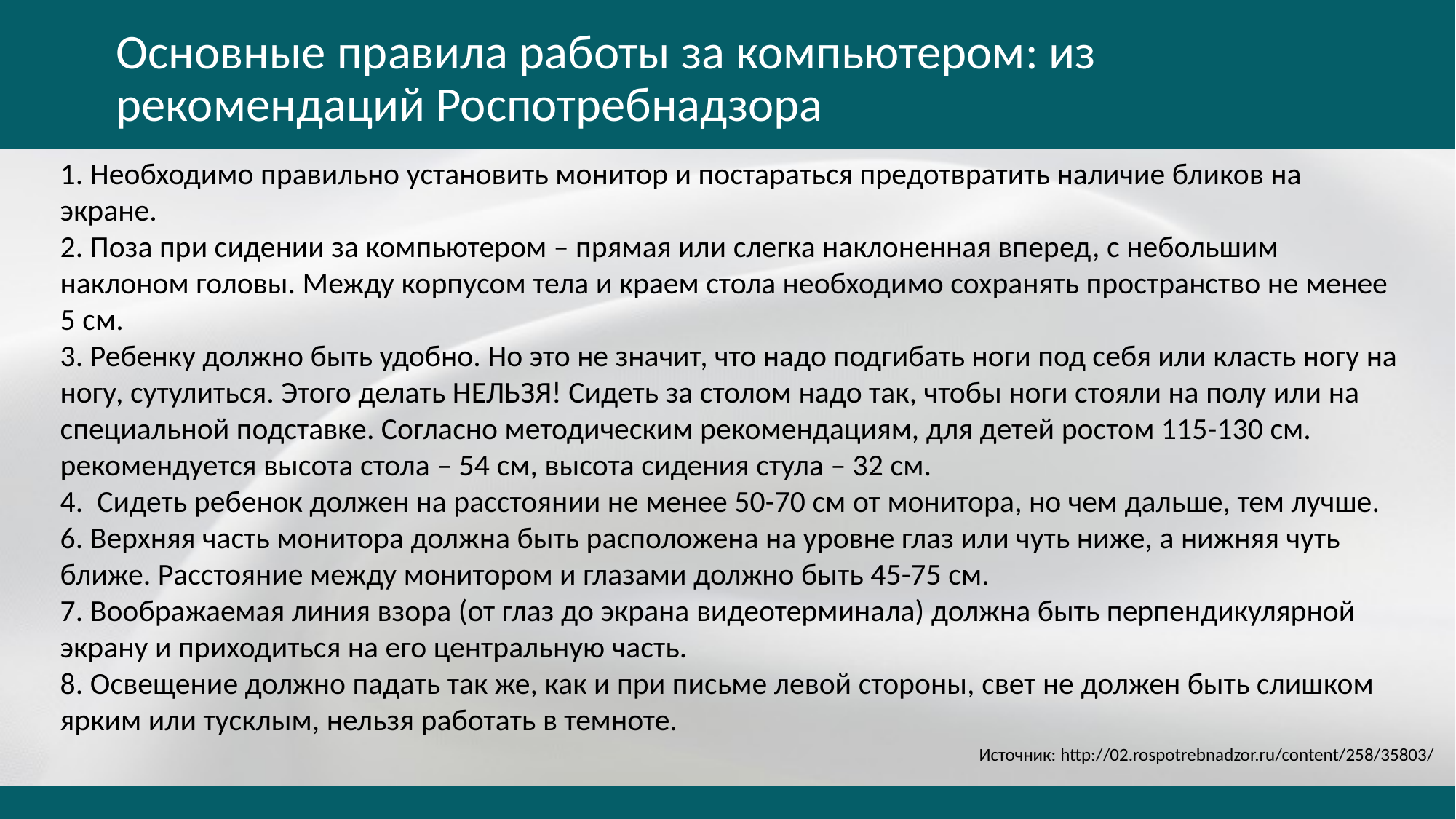

# Основные правила работы за компьютером: из рекомендаций Роспотребнадзора

1. Необходимо правильно установить монитор и постараться предотвратить наличие бликов на экране.
2. Поза при сидении за компьютером – прямая или слегка наклоненная вперед, с небольшим наклоном головы. Между корпусом тела и краем стола необходимо сохранять пространство не менее 5 см.
3. Ребенку должно быть удобно. Но это не значит, что надо подгибать ноги под себя или класть ногу на ногу, сутулиться. Этого делать НЕЛЬЗЯ! Сидеть за столом надо так, чтобы ноги стояли на полу или на специальной подставке. Согласно методическим рекомендациям, для детей ростом 115-130 см. рекомендуется высота стола – 54 см, высота сидения стула – 32 см.
4.  Сидеть ребенок должен на расстоянии не менее 50-70 см от монитора, но чем дальше, тем лучше.
6. Верхняя часть монитора должна быть расположена на уровне глаз или чуть ниже, а нижняя чуть ближе. Расстояние между монитором и глазами должно быть 45-75 см.
7. Воображаемая линия взора (от глаз до экрана видеотерминала) должна быть перпендикулярной экрану и приходиться на его центральную часть.
8. Освещение должно падать так же, как и при письме левой стороны, свет не должен быть слишком ярким или тусклым, нельзя работать в темноте.
Источник: http://02.rospotrebnadzor.ru/content/258/35803/